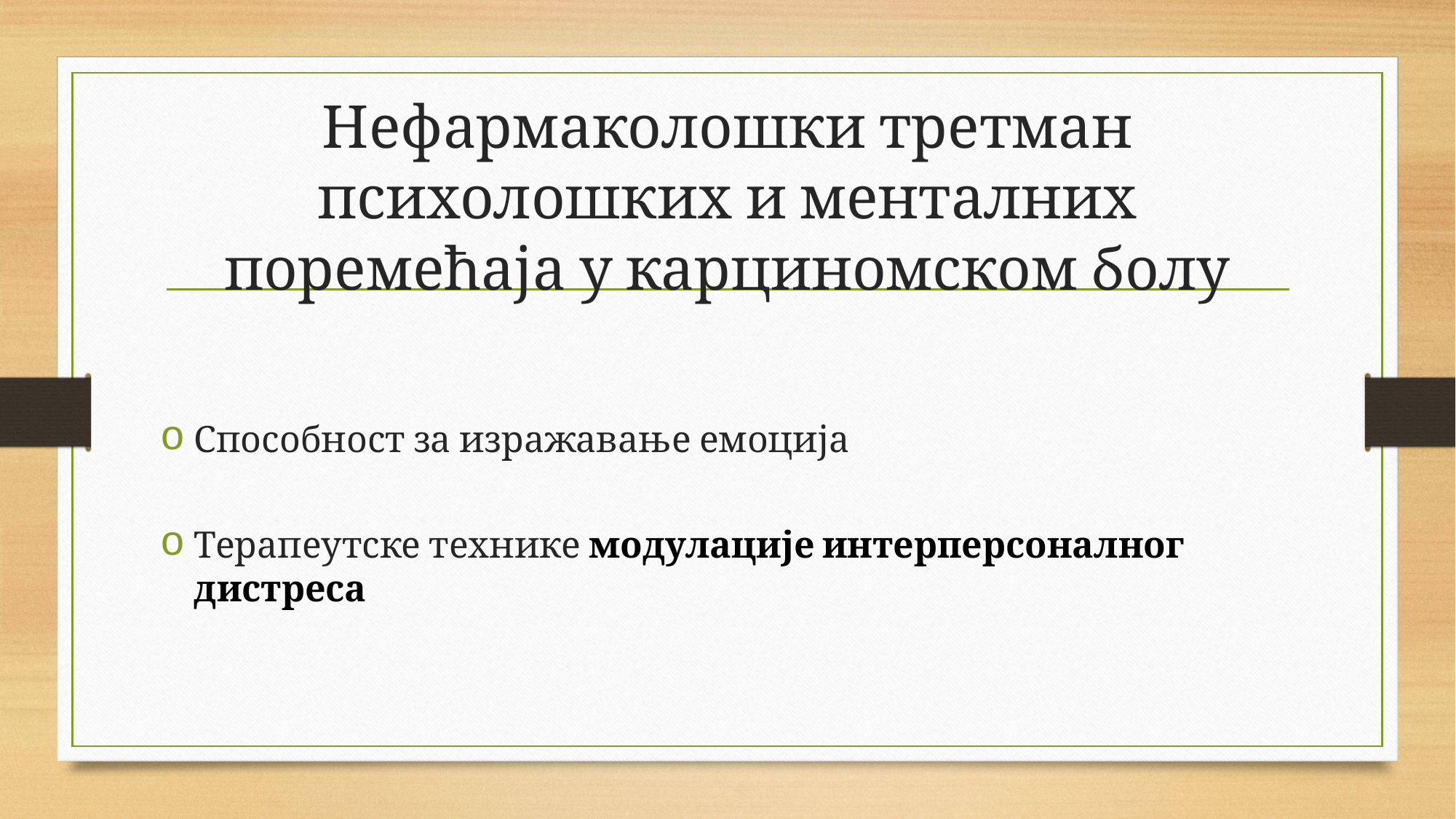

# Нефармаколошки третман психолошких и менталних поремећаја у карциномском болу

Способност за изражавање емоција

Терапеутске технике модулације интерперсоналног дистреса